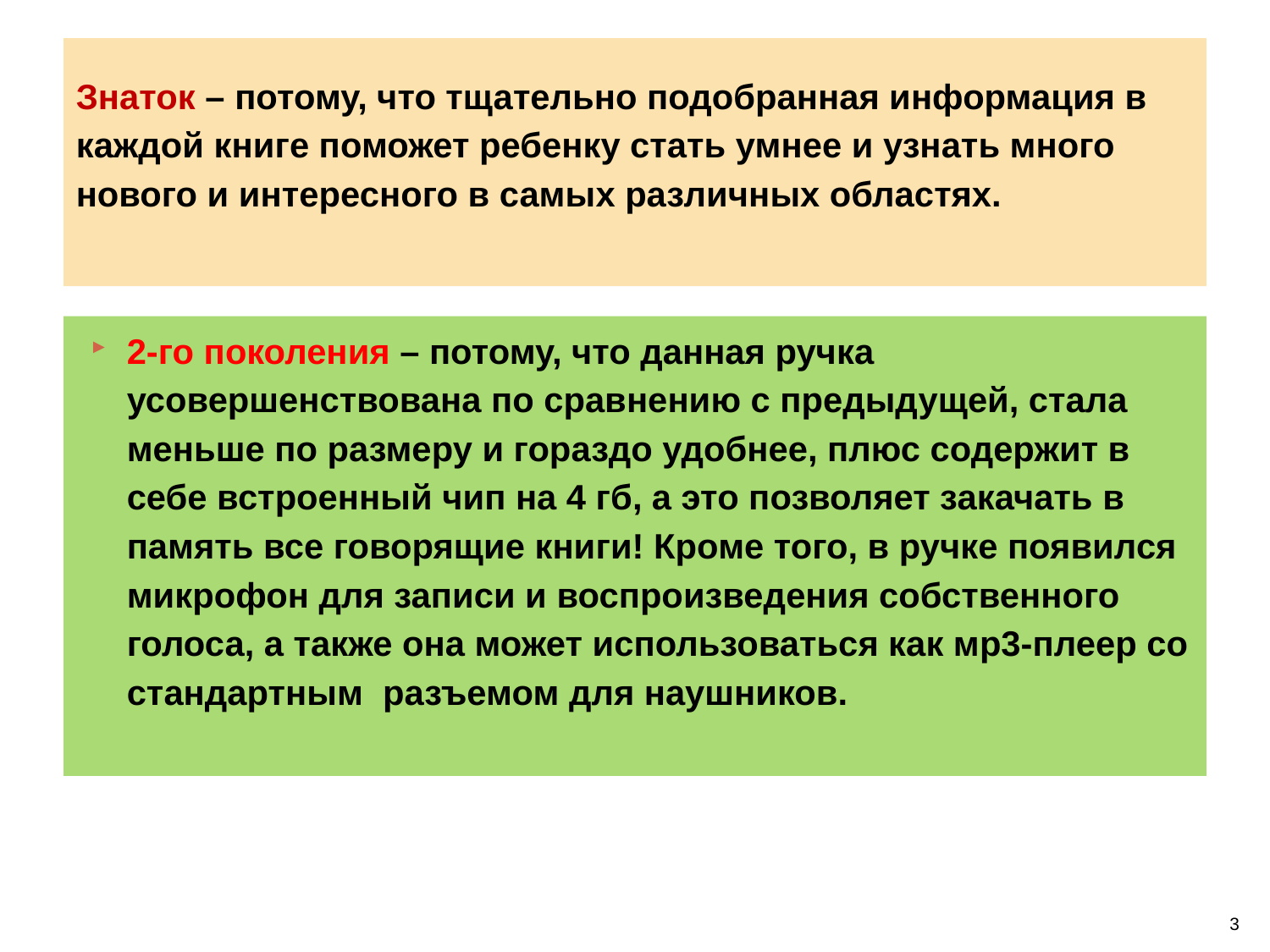

# Знаток – потому, что тщательно подобранная информация в каждой книге поможет ребенку стать умнее и узнать много нового и интересного в самых различных областях.
2-го поколения – потому, что данная ручка усовершенствована по сравнению с предыдущей, стала меньше по размеру и гораздо удобнее, плюс содержит в себе встроенный чип на 4 гб, а это позволяет закачать в память все говорящие книги! Кроме того, в ручке появился микрофон для записи и воспроизведения собственного голоса, а также она может использоваться как мр3-плеер со стандартным  разъемом для наушников.

3